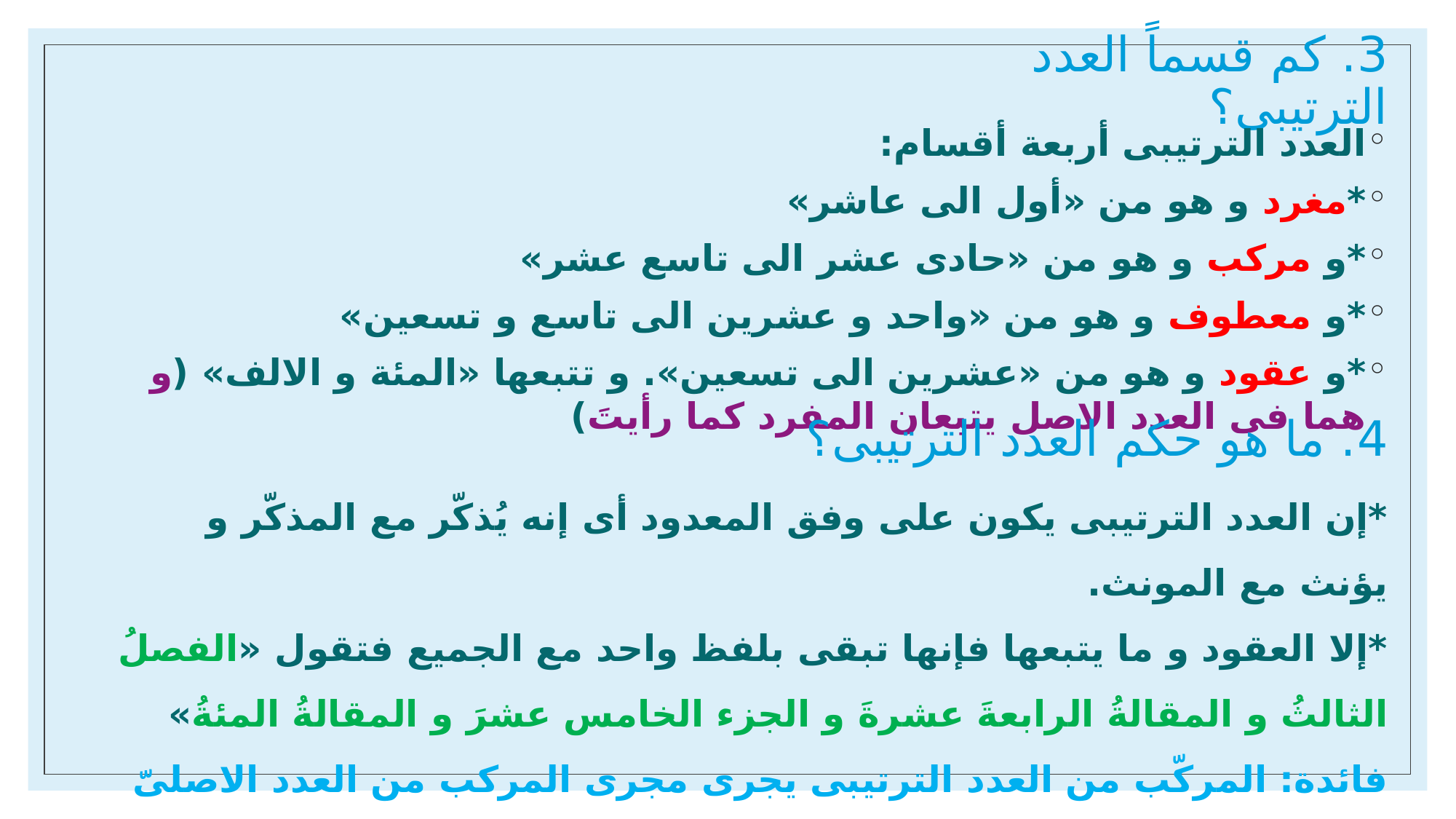

# 3. کم قسماً العدد الترتیبی؟
العدد الترتیبی أربعة أقسام:
*مغرد و هو من «أول الی عاشر»
*و مرکب و هو من «حادی عشر الی تاسع عشر»
*و معطوف و هو من «واحد و عشرین الی تاسع و تسعین»
*و عقود و هو من «عشرین الی تسعین». و تتبعها «المئة و الالف» (و هما فی العدد الاصل یتبعان المفرد کما رأیتَ)
4. ما هو حکم العدد الترتیبی؟

*إن العدد الترتیبی یکون علی وفق المعدود أی إنه یُذکّر مع المذکّر و یؤنث مع المونث.
*إلا العقود و ما یتبعها فإنها تبقی بلفظ واحد مع الجمیع فتقول «الفصلُ الثالثُ و المقالةُ الرابعةَ عشرةَ و الجزء الخامس عشرَ و المقالةُ المئةُ»
فائدة: المرکّب من العدد الترتیبی یجری مجری المرکب من العدد الاصلیّ أی انّ الجزئین منه یُبنیانِ علی الفتح.